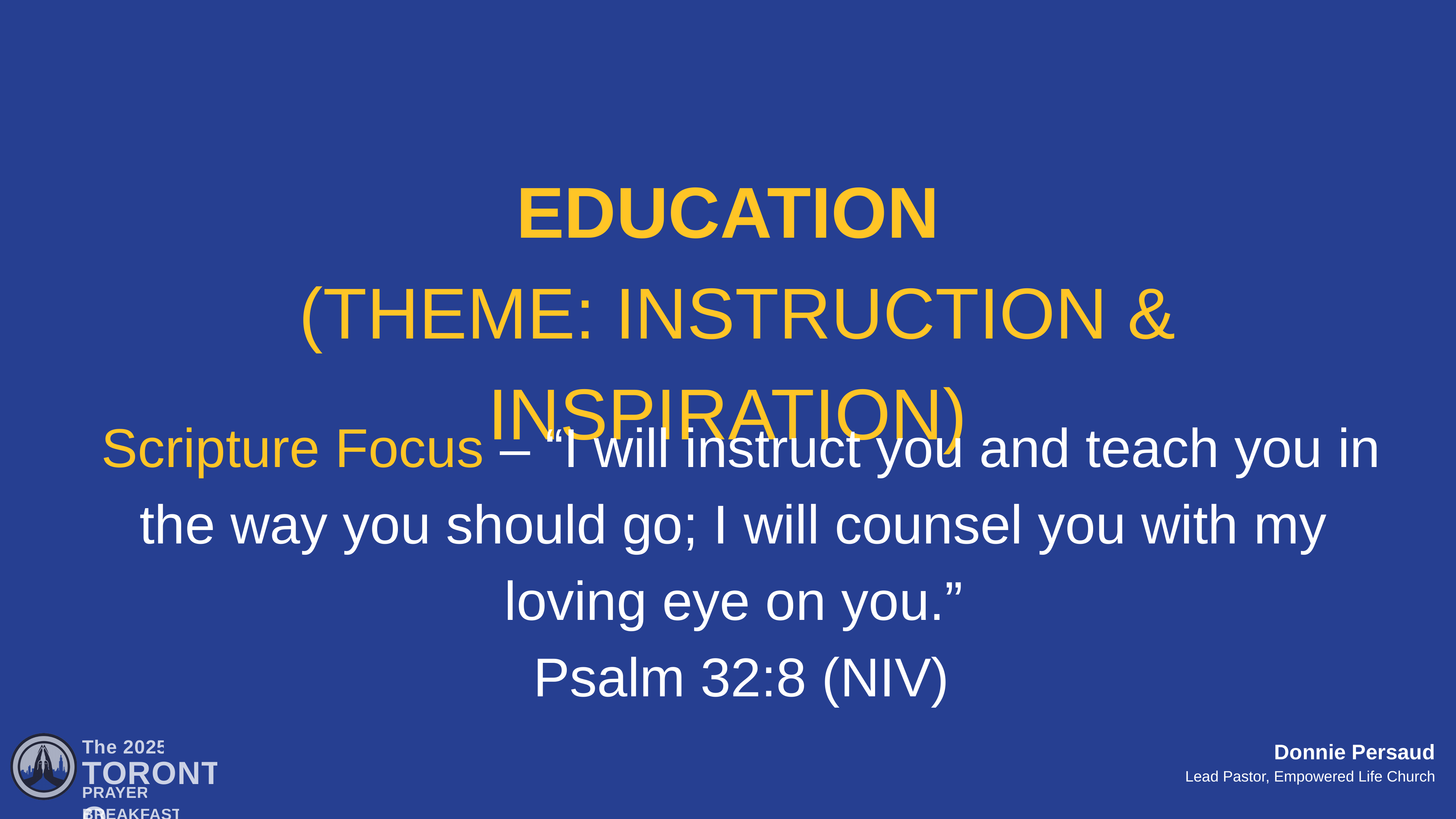

EDUCATION
 (THEME: INSTRUCTION & INSPIRATION)
Scripture Focus – “I will instruct you and teach you in the way you should go; I will counsel you with my
loving eye on you.”
Psalm 32:8 (NIV)

The 2025
TORONTO
PRAYER BREAKFAST
Donnie Persaud
Lead Pastor, Empowered Life Church